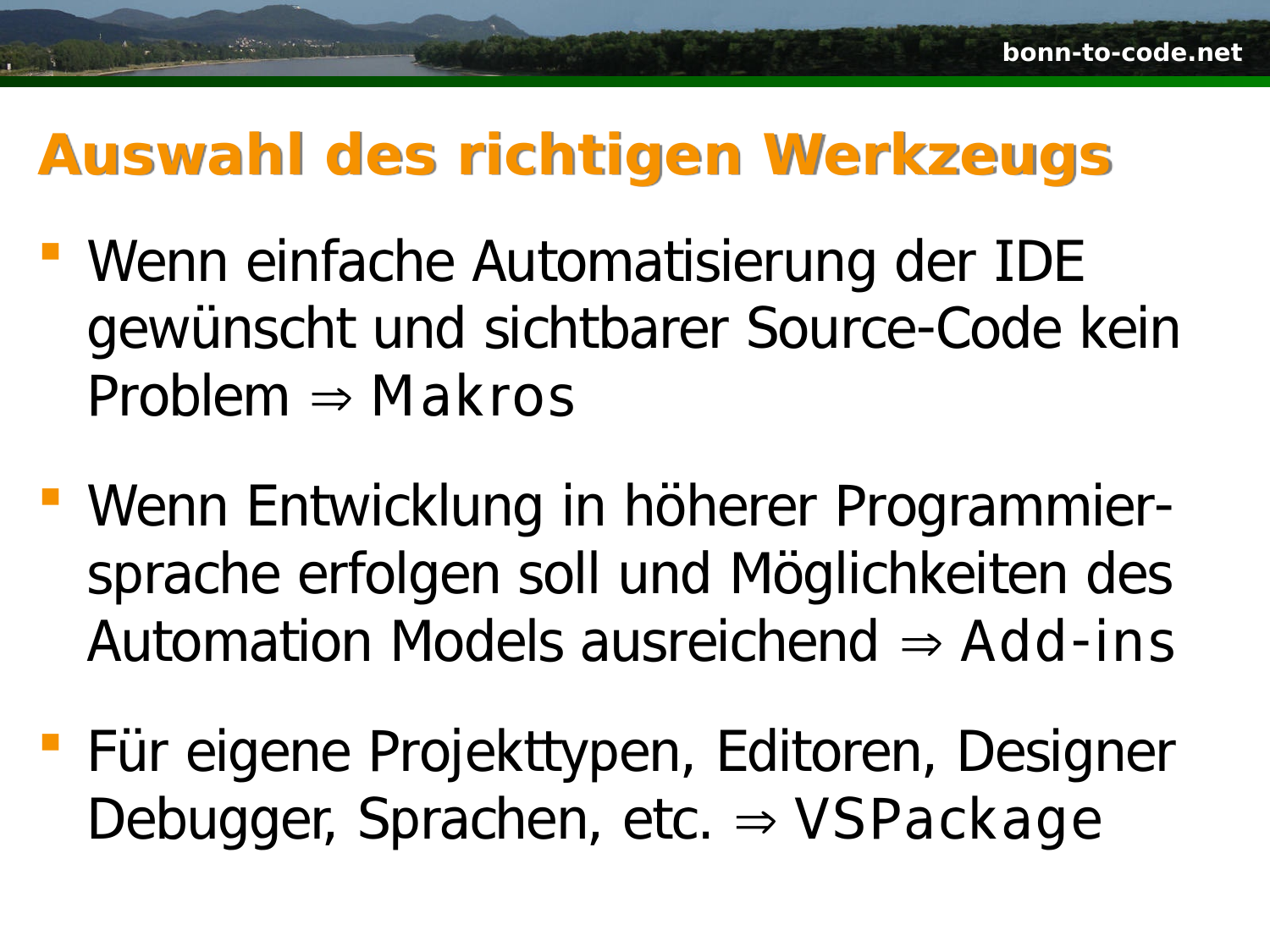

# Auswahl des richtigen Werkzeugs
Wenn einfache Automatisierung der IDE gewünscht und sichtbarer Source-Code kein Problem ⇒ Makros
Wenn Entwicklung in höherer Programmier-sprache erfolgen soll und Möglichkeiten des Automation Models ausreichend ⇒ Add-ins
Für eigene Projekttypen, Editoren, Designer Debugger, Sprachen, etc. ⇒ VSPackage